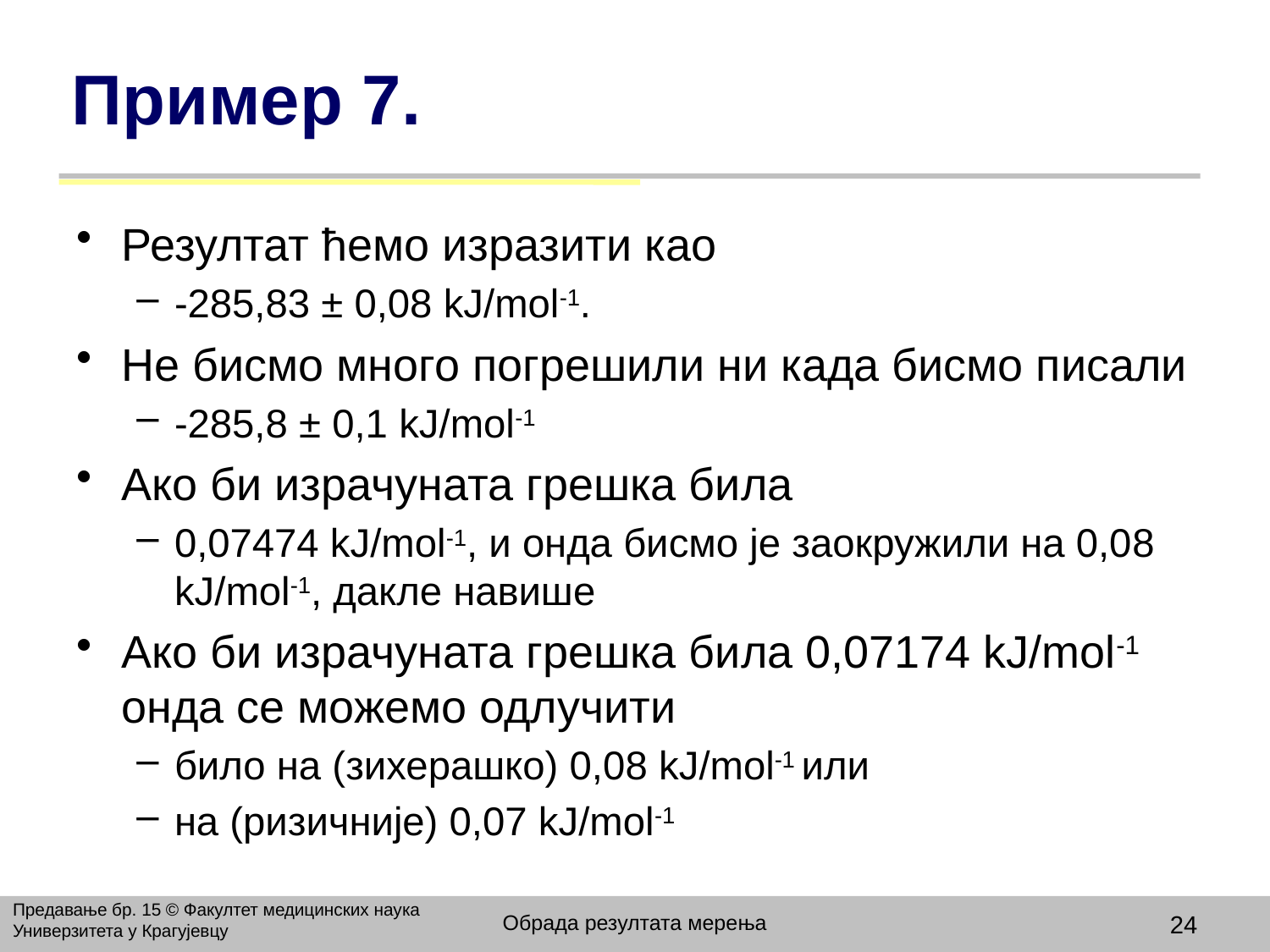

# Пример 7.
Резултат ћемо изразити као
-285,83 ± 0,08 kJ/mol-1.
Не бисмо много погрешили ни када бисмо писали
-285,8 ± 0,1 kJ/mol-1
Ако би израчуната грешка била
0,07474 kJ/mol-1, и онда бисмо је заокружили на 0,08 kJ/mol-1, дакле навише
Ако би израчуната грешка била 0,07174 kJ/mol-1 онда се можемо одлучити
било на (зихерашко) 0,08 kJ/mol-1 или
на (ризичније) 0,07 kJ/mol-1
Предавање бр. 15 © Факултет медицинских наука Универзитета у Крагујевцу
Обрада резултата мерења
24